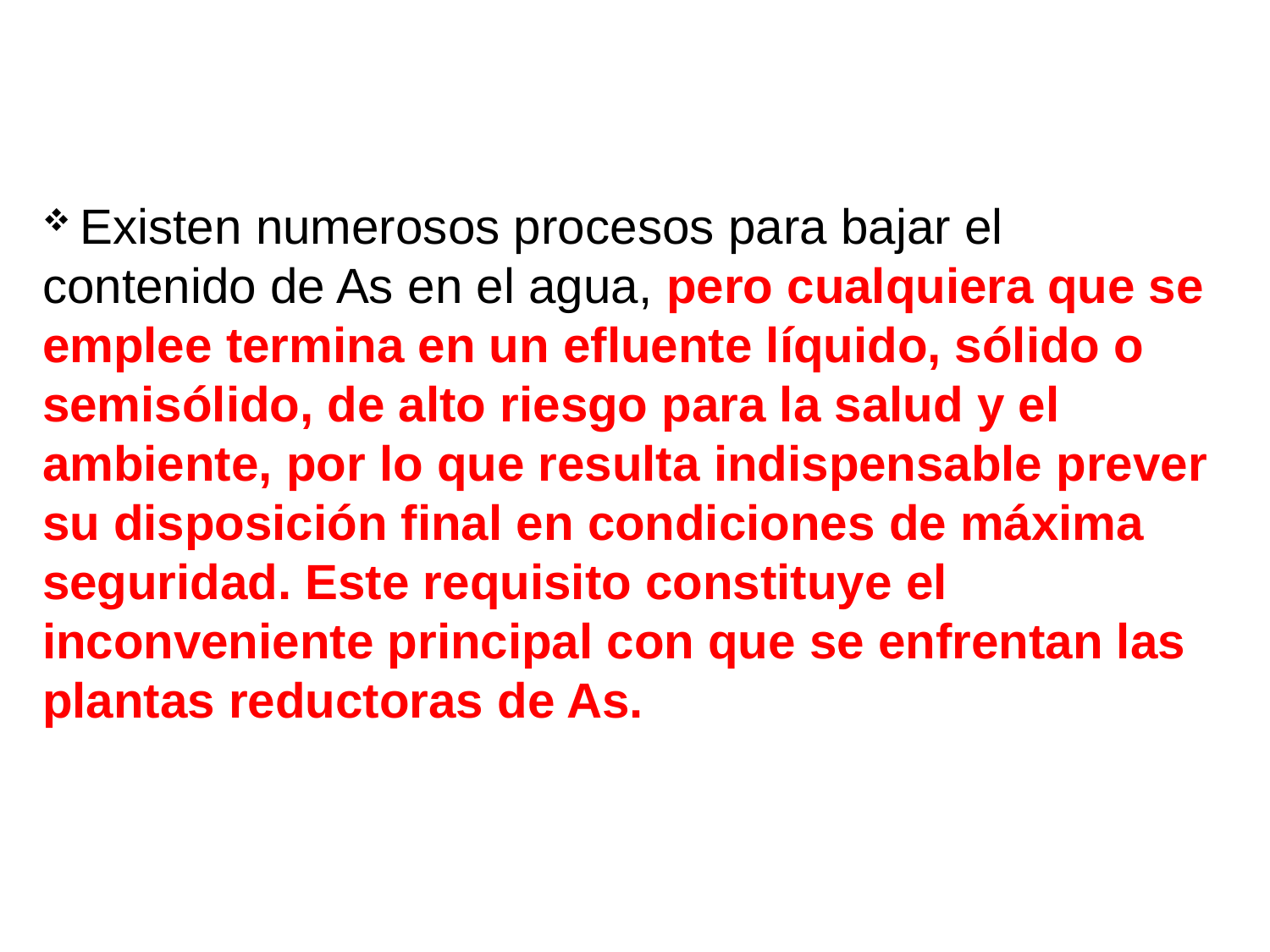

Existen numerosos procesos para bajar el contenido de As en el agua, pero cualquiera que se emplee termina en un efluente líquido, sólido o semisólido, de alto riesgo para la salud y el ambiente, por lo que resulta indispensable prever su disposición final en condiciones de máxima seguridad. Este requisito constituye el inconveniente principal con que se enfrentan las plantas reductoras de As.